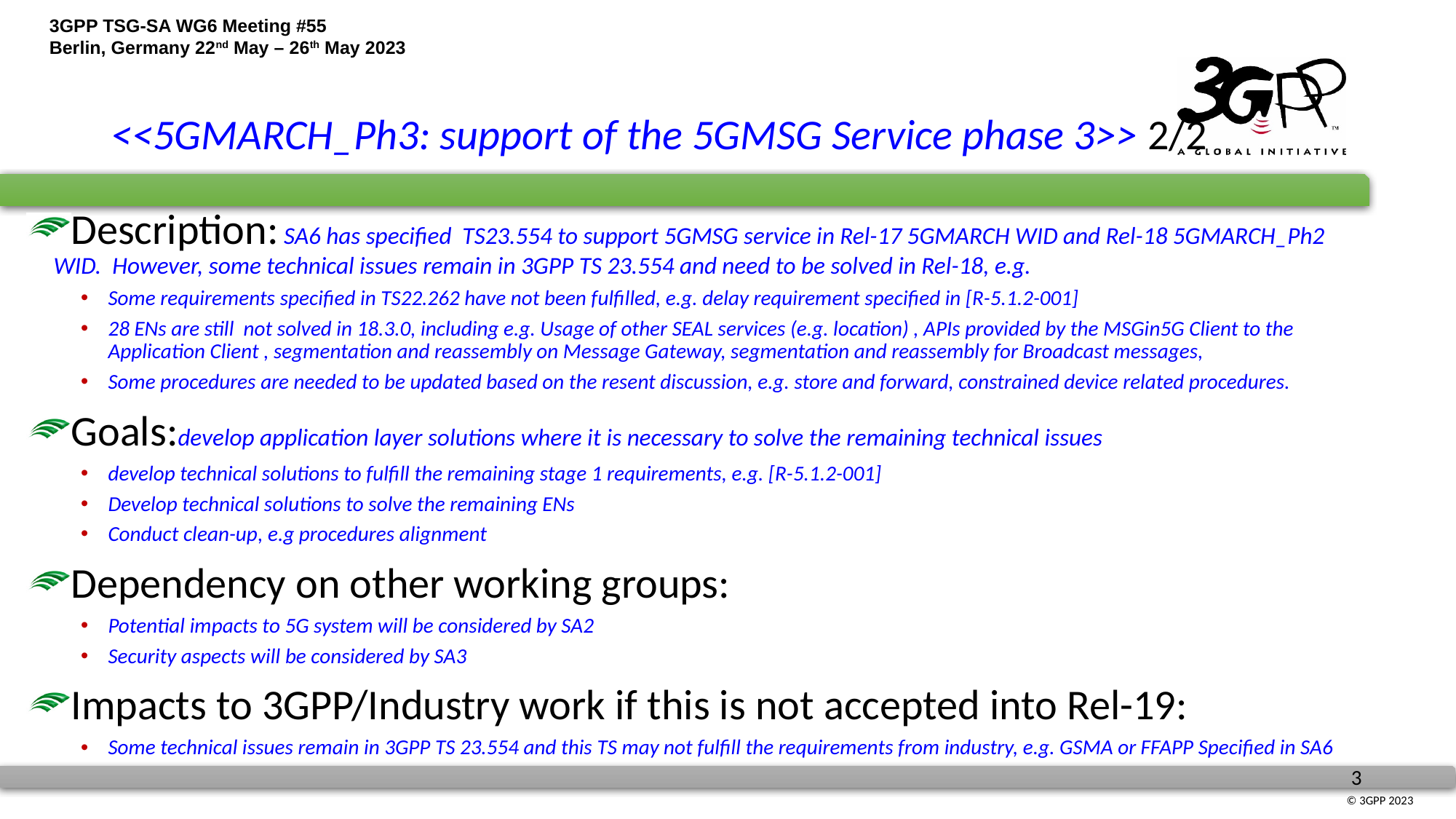

# <<5GMARCH_Ph3: support of the 5GMSG Service phase 3>> 2/2
Description: SA6 has specified  TS23.554 to support 5GMSG service in Rel-17 5GMARCH WID and Rel-18 5GMARCH_Ph2 WID.  However, some technical issues remain in 3GPP TS 23.554 and need to be solved in Rel-18, e.g.
Some requirements specified in TS22.262 have not been fulfilled, e.g. delay requirement specified in [R-5.1.2-001]
28 ENs are still  not solved in 18.3.0, including e.g. Usage of other SEAL services (e.g. location) , APIs provided by the MSGin5G Client to the Application Client , segmentation and reassembly on Message Gateway, segmentation and reassembly for Broadcast messages,
Some procedures are needed to be updated based on the resent discussion, e.g. store and forward, constrained device related procedures.
Goals:develop application layer solutions where it is necessary to solve the remaining technical issues
develop technical solutions to fulfill the remaining stage 1 requirements, e.g. [R-5.1.2-001]
Develop technical solutions to solve the remaining ENs
Conduct clean-up, e.g procedures alignment
Dependency on other working groups:
Potential impacts to 5G system will be considered by SA2
Security aspects will be considered by SA3
Impacts to 3GPP/Industry work if this is not accepted into Rel-19:
Some technical issues remain in 3GPP TS 23.554 and this TS may not fulfill the requirements from industry, e.g. GSMA or FFAPP Specified in SA6